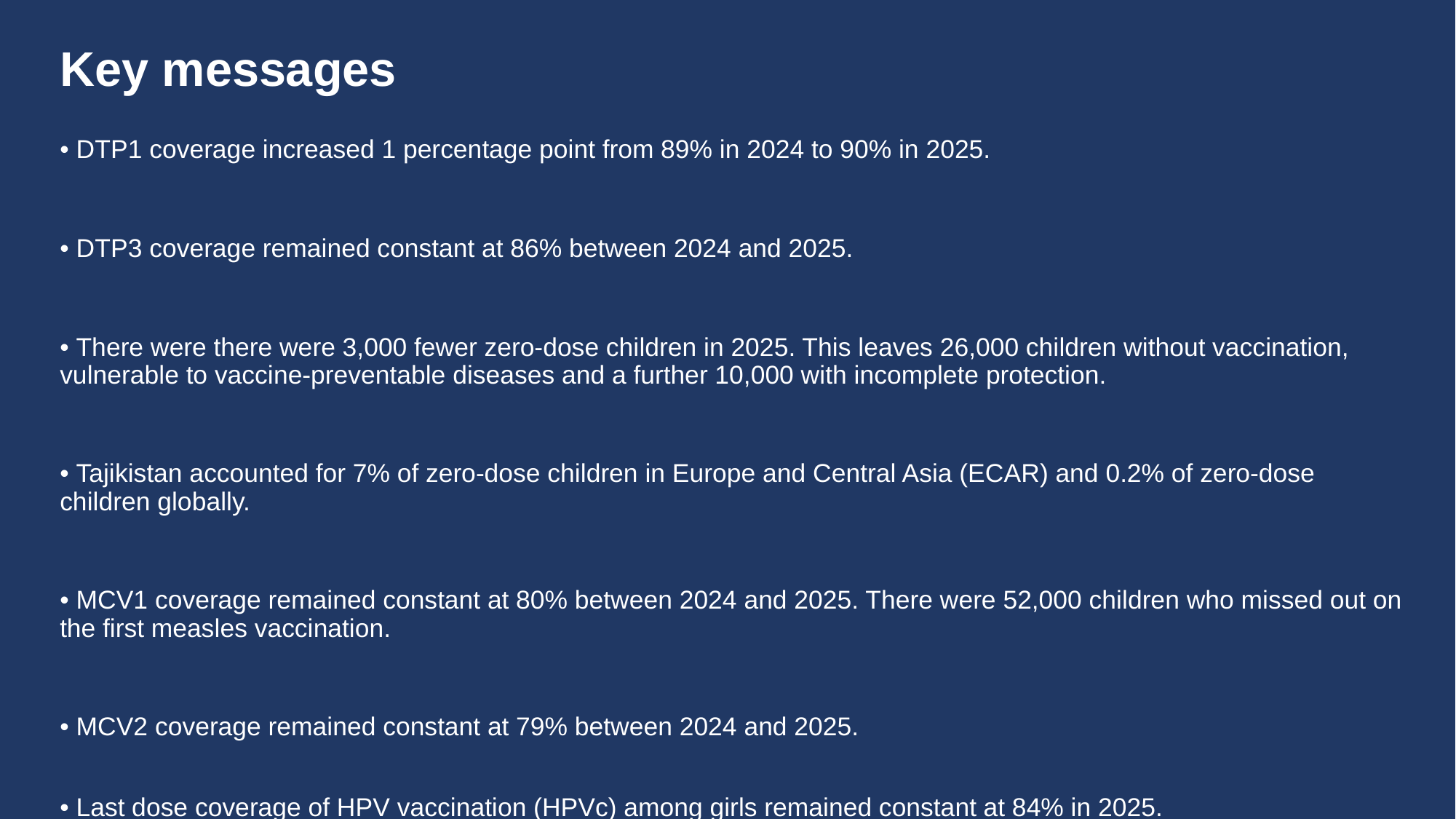

# Key messages
• DTP1 coverage increased 1 percentage point from 89% in 2024 to 90% in 2025.

• DTP3 coverage remained constant at 86% between 2024 and 2025.

• There were there were 3,000 fewer zero-dose children in 2025. This leaves 26,000 children without vaccination, vulnerable to vaccine-preventable diseases and a further 10,000 with incomplete protection.

• Tajikistan accounted for 7% of zero-dose children in Europe and Central Asia (ECAR) and 0.2% of zero-dose children globally.

• MCV1 coverage remained constant at 80% between 2024 and 2025. There were 52,000 children who missed out on the first measles vaccination.

• MCV2 coverage remained constant at 79% between 2024 and 2025.

• Last dose coverage of HPV vaccination (HPVc) among girls remained constant at 84% in 2025.